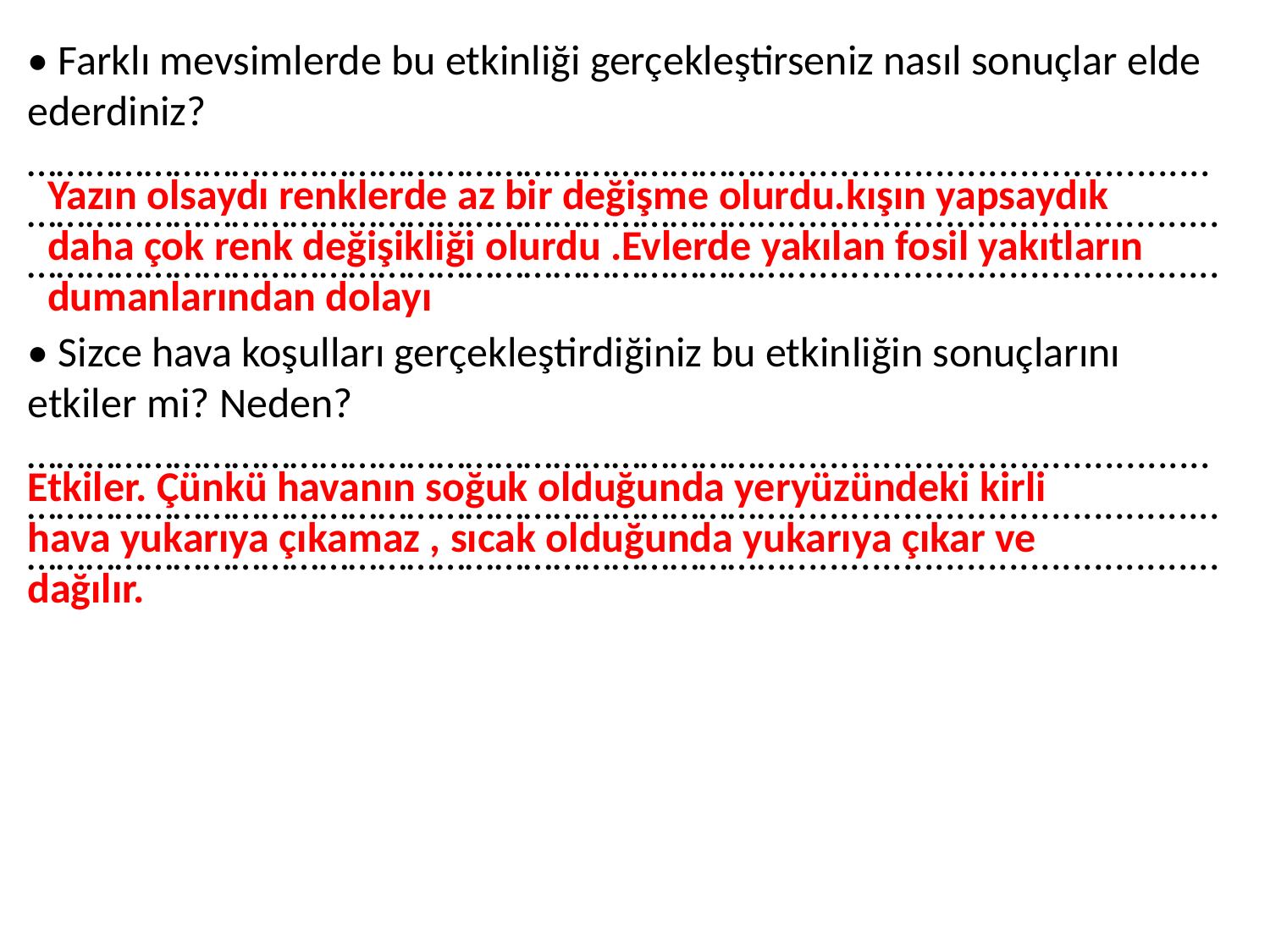

• Farklı mevsimlerde bu etkinliği gerçekleştirseniz nasıl sonuçlar elde ederdiniz?
……………………………………………………………………........................................ ……………………………………………………………………......................................... …………………………………………………………………….........................................
Yazın olsaydı renklerde az bir değişme olurdu.kışın yapsaydık daha çok renk değişikliği olurdu .Evlerde yakılan fosil yakıtların dumanlarından dolayı
• Sizce hava koşulları gerçekleştirdiğiniz bu etkinliğin sonuçlarını etkiler mi? Neden?
……………………………………………………………………........................................ ……………………………………………………………………......................................... …………………………………………………………………….........................................
Etkiler. Çünkü havanın soğuk olduğunda yeryüzündeki kirli hava yukarıya çıkamaz , sıcak olduğunda yukarıya çıkar ve dağılır.